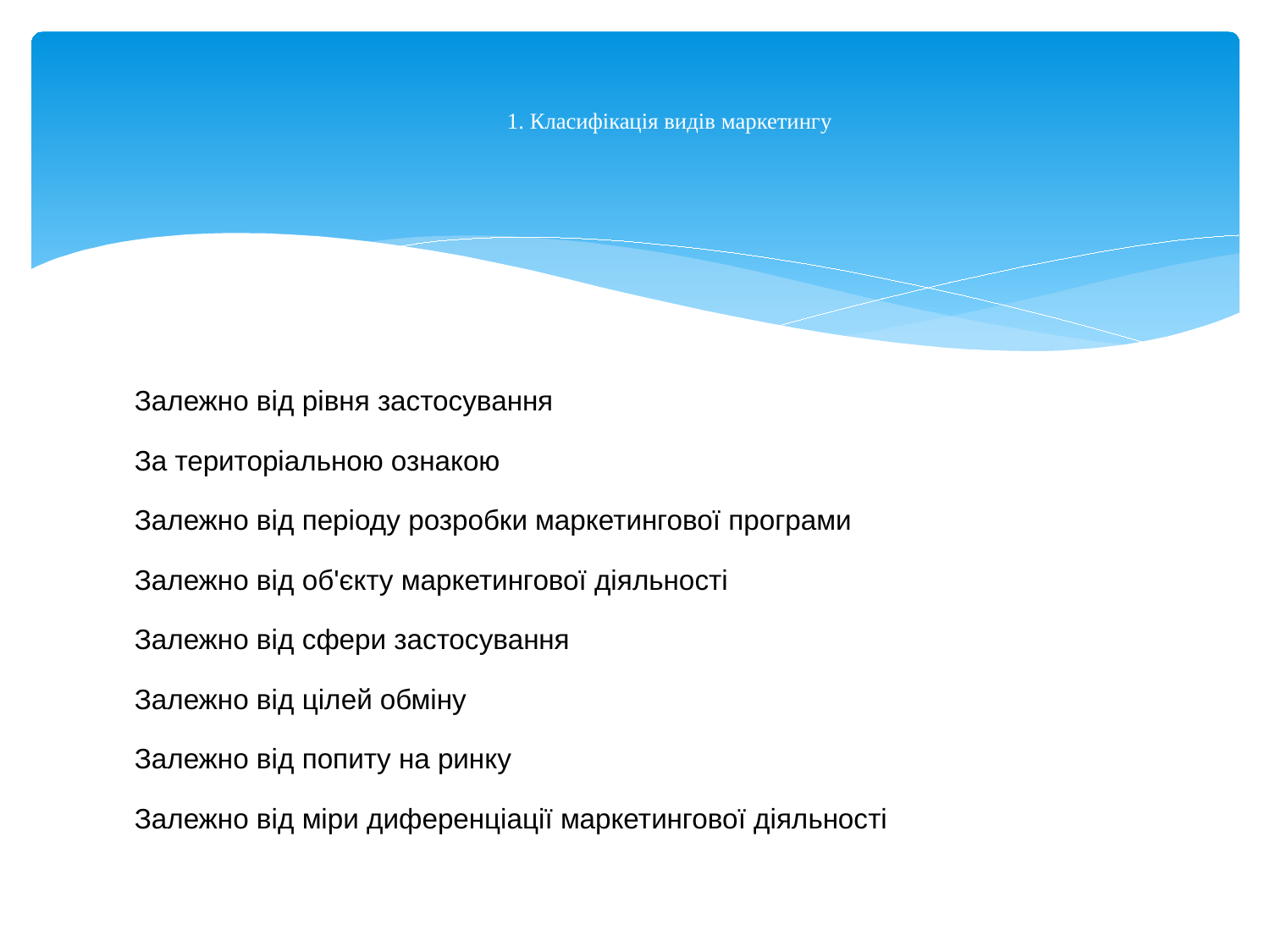

# 1. Класифікація видів маркетингу
Залежно від рівня застосування
За територіальною ознакою
Залежно від періоду розробки маркетингової програми
Залежно від об'єкту маркетингової діяльності
Залежно від сфери застосування
Залежно від цілей обміну
Залежно від попиту на ринку
Залежно від міри диференціації маркетингової діяльності